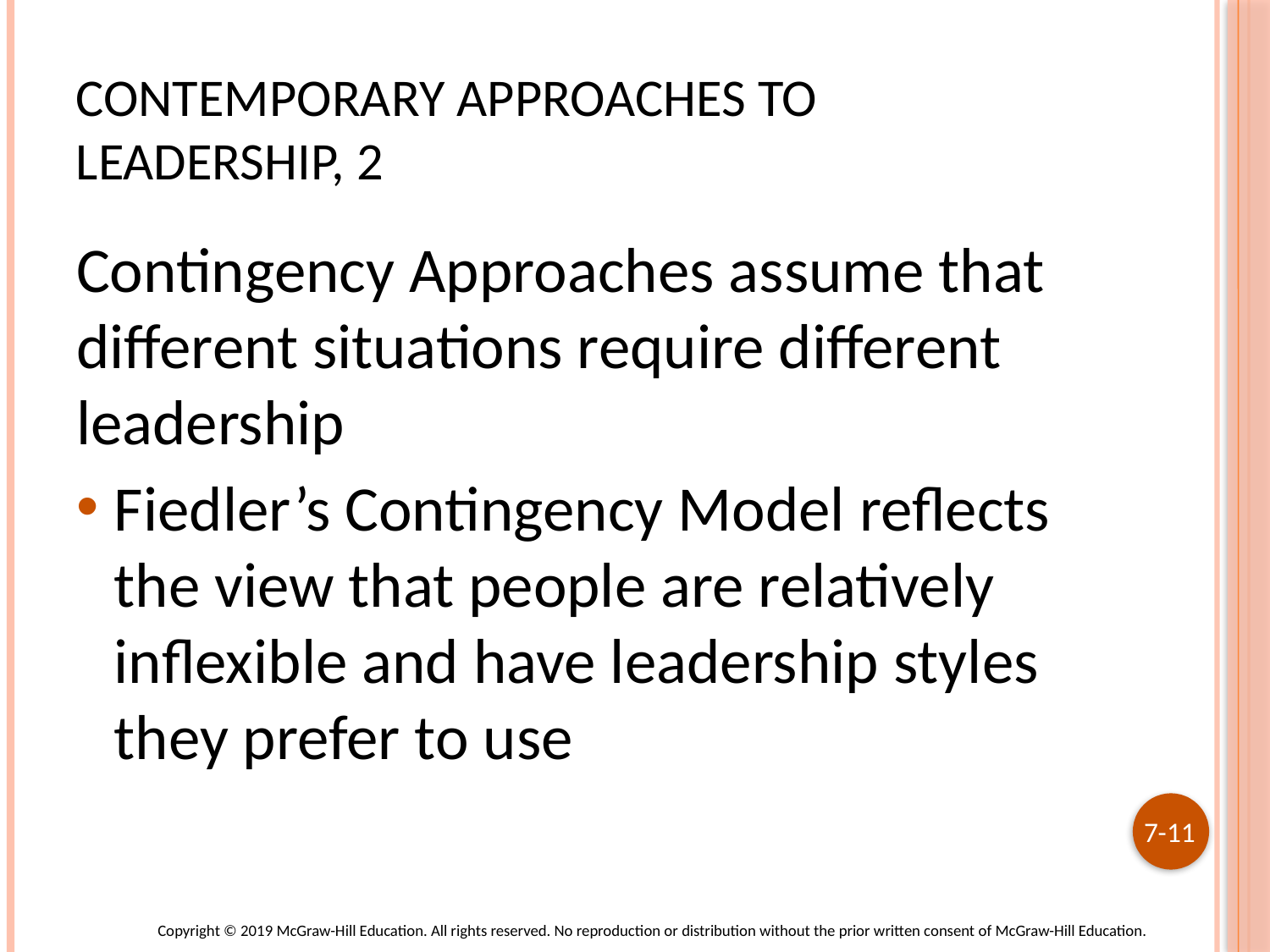

# Contemporary Approaches to Leadership, 2
Contingency Approaches assume that different situations require different leadership
Fiedler’s Contingency Model reflects the view that people are relatively inflexible and have leadership styles they prefer to use